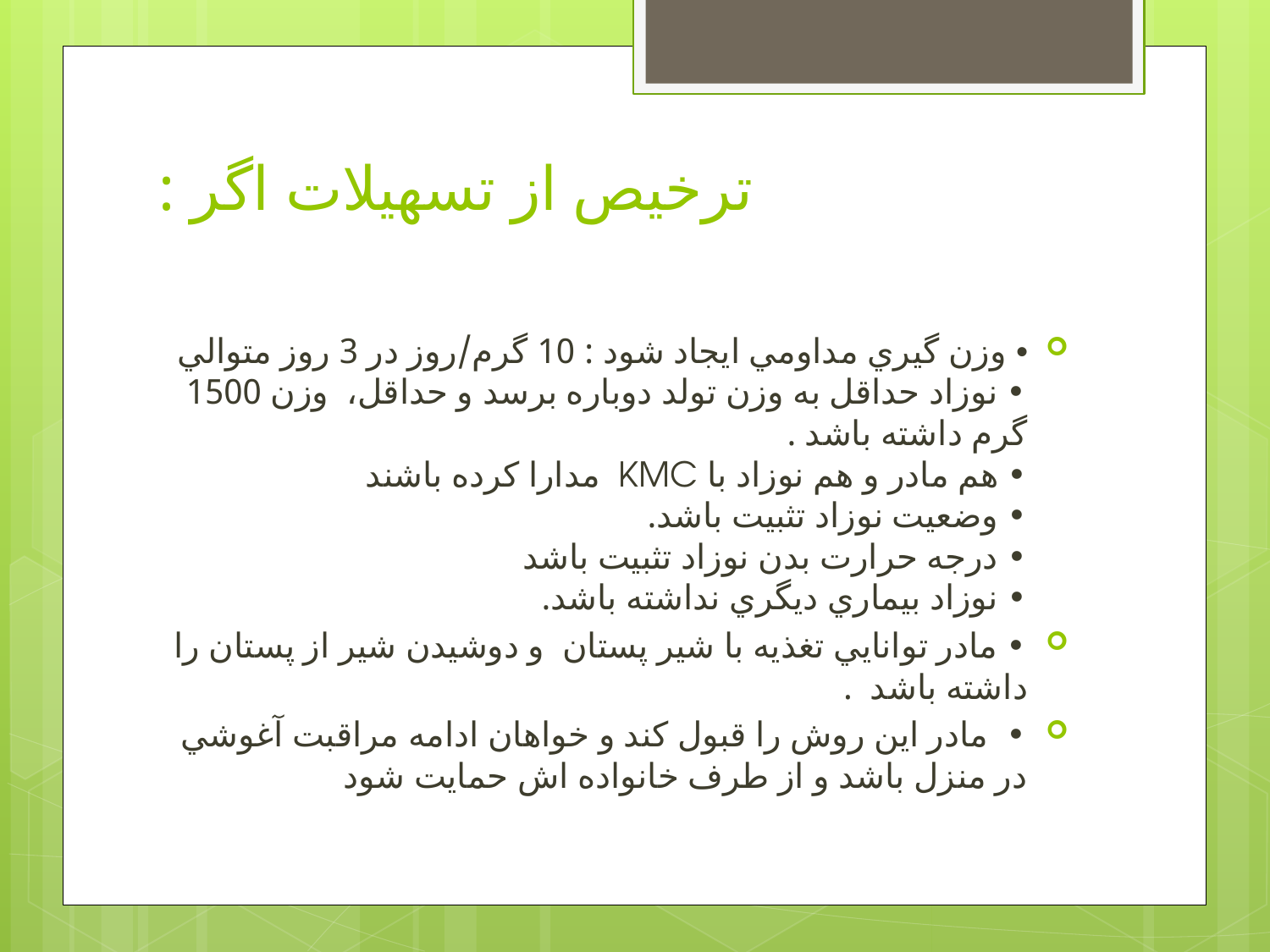

# ترخيص از تسهيلات اگر :
• وزن گيري مداومي ايجاد شود : 10 گرم/روز در 3 روز متوالي
• نوزاد حداقل به وزن تولد دوباره برسد و حداقل،  وزن 1500 گرم داشته باشد .
• هم مادر و هم نوزاد با KMC  مدارا كرده باشند
• وضعيت نوزاد تثبيت باشد.
• درجه حرارت بدن نوزاد تثبيت باشد
• نوزاد بيماري ديگري نداشته باشد.
• مادر توانايي تغذيه با شير پستان  و دوشيدن شير از پستان را داشته باشد  .
•  مادر اين روش را قبول كند و خواهان ادامه مراقبت آغوشي در منزل باشد و از طرف خانواده اش حمايت شود